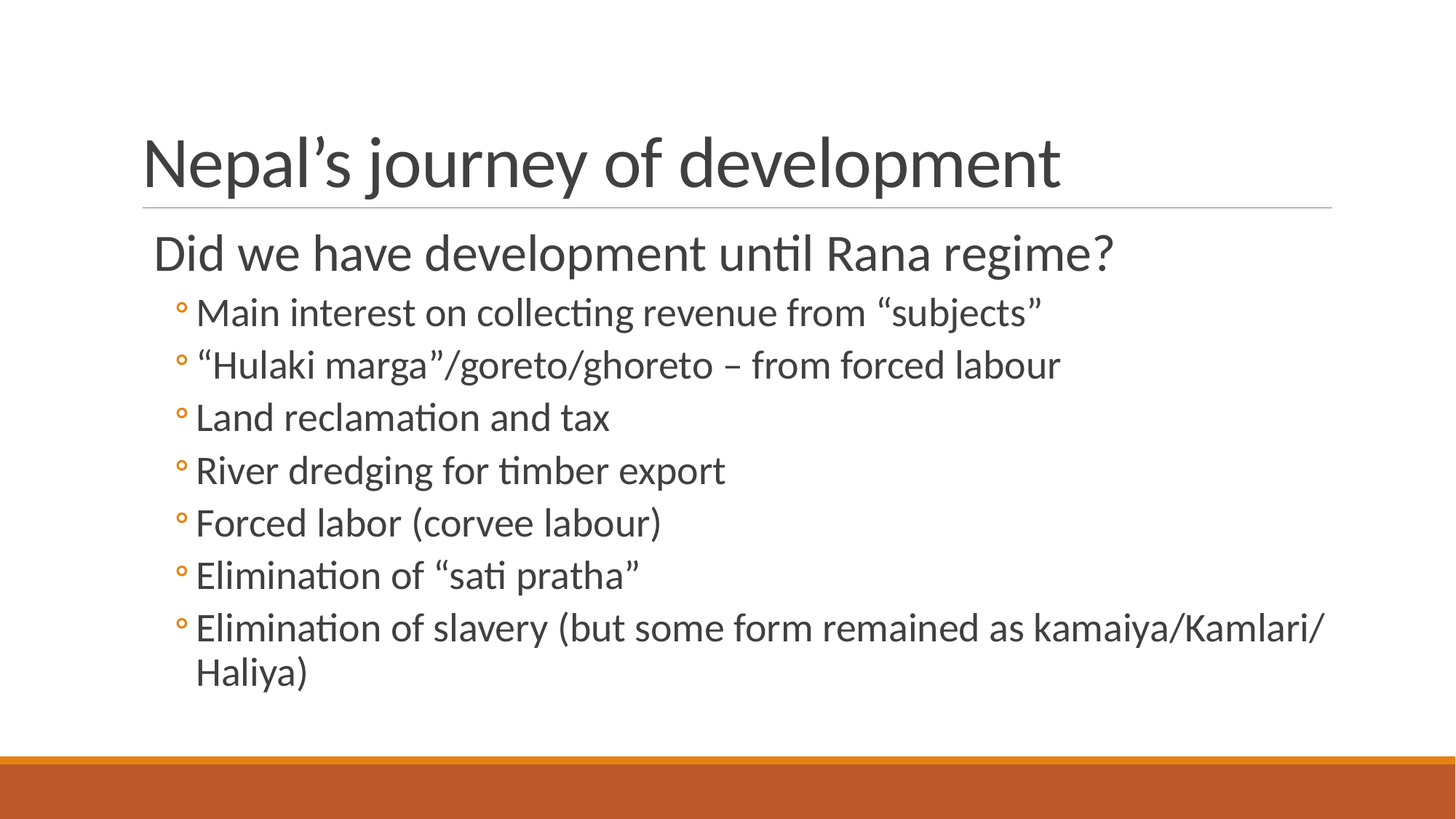

# Nepal’s journey of development
Did we have development until Rana regime?
Main interest on collecting revenue from “subjects”
“Hulaki marga”/goreto/ghoreto – from forced labour
Land reclamation and tax
River dredging for timber export
Forced labor (corvee labour)
Elimination of “sati pratha”
Elimination of slavery (but some form remained as kamaiya/Kamlari/ Haliya)